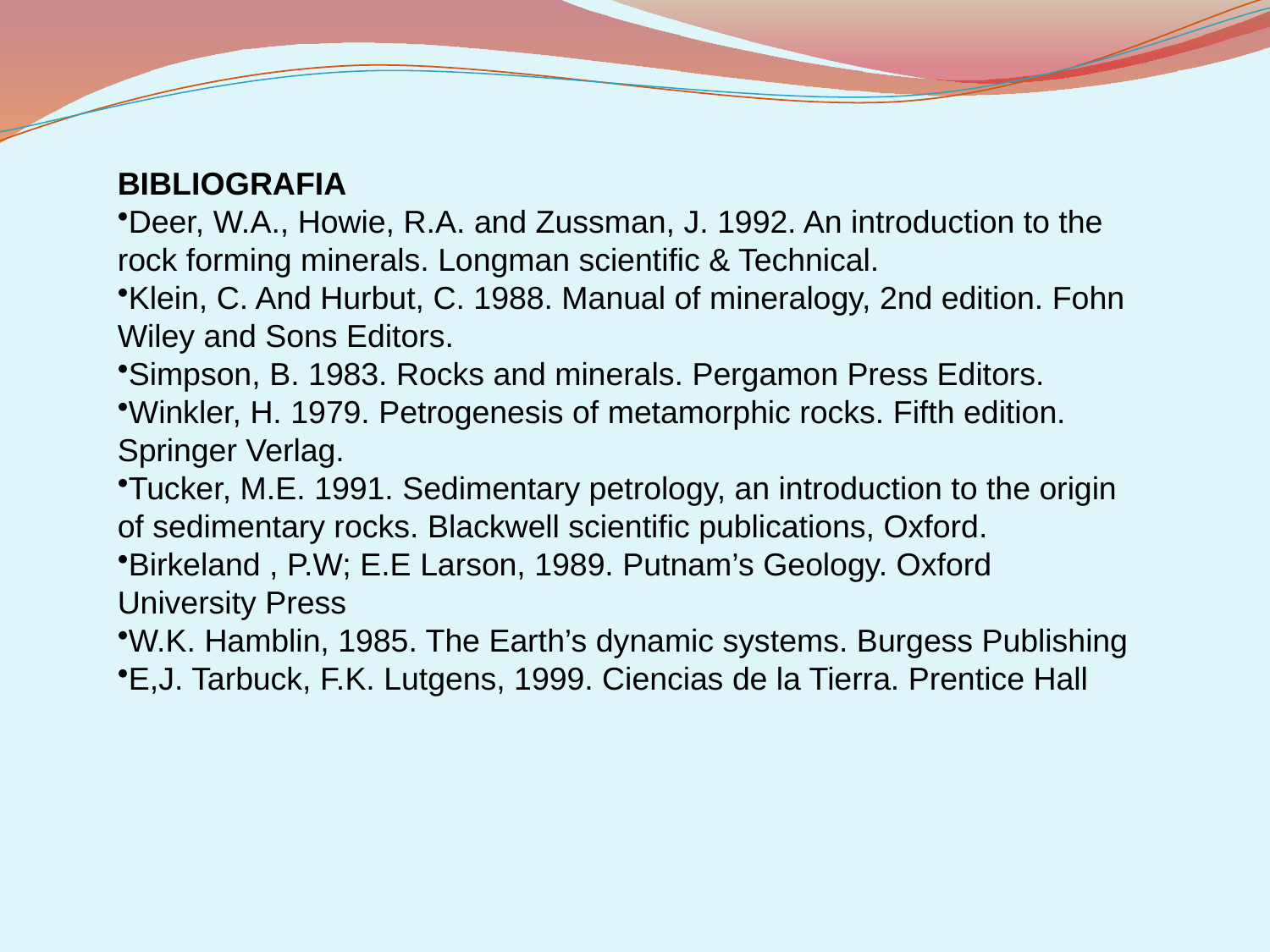

BIBLIOGRAFIA
Deer, W.A., Howie, R.A. and Zussman, J. 1992. An introduction to the rock forming minerals. Longman scientific & Technical.
Klein, C. And Hurbut, C. 1988. Manual of mineralogy, 2nd edition. Fohn Wiley and Sons Editors.
Simpson, B. 1983. Rocks and minerals. Pergamon Press Editors.
Winkler, H. 1979. Petrogenesis of metamorphic rocks. Fifth edition. Springer Verlag.
Tucker, M.E. 1991. Sedimentary petrology, an introduction to the origin of sedimentary rocks. Blackwell scientific publications, Oxford.
Birkeland , P.W; E.E Larson, 1989. Putnam’s Geology. Oxford University Press
W.K. Hamblin, 1985. The Earth’s dynamic systems. Burgess Publishing
E,J. Tarbuck, F.K. Lutgens, 1999. Ciencias de la Tierra. Prentice Hall